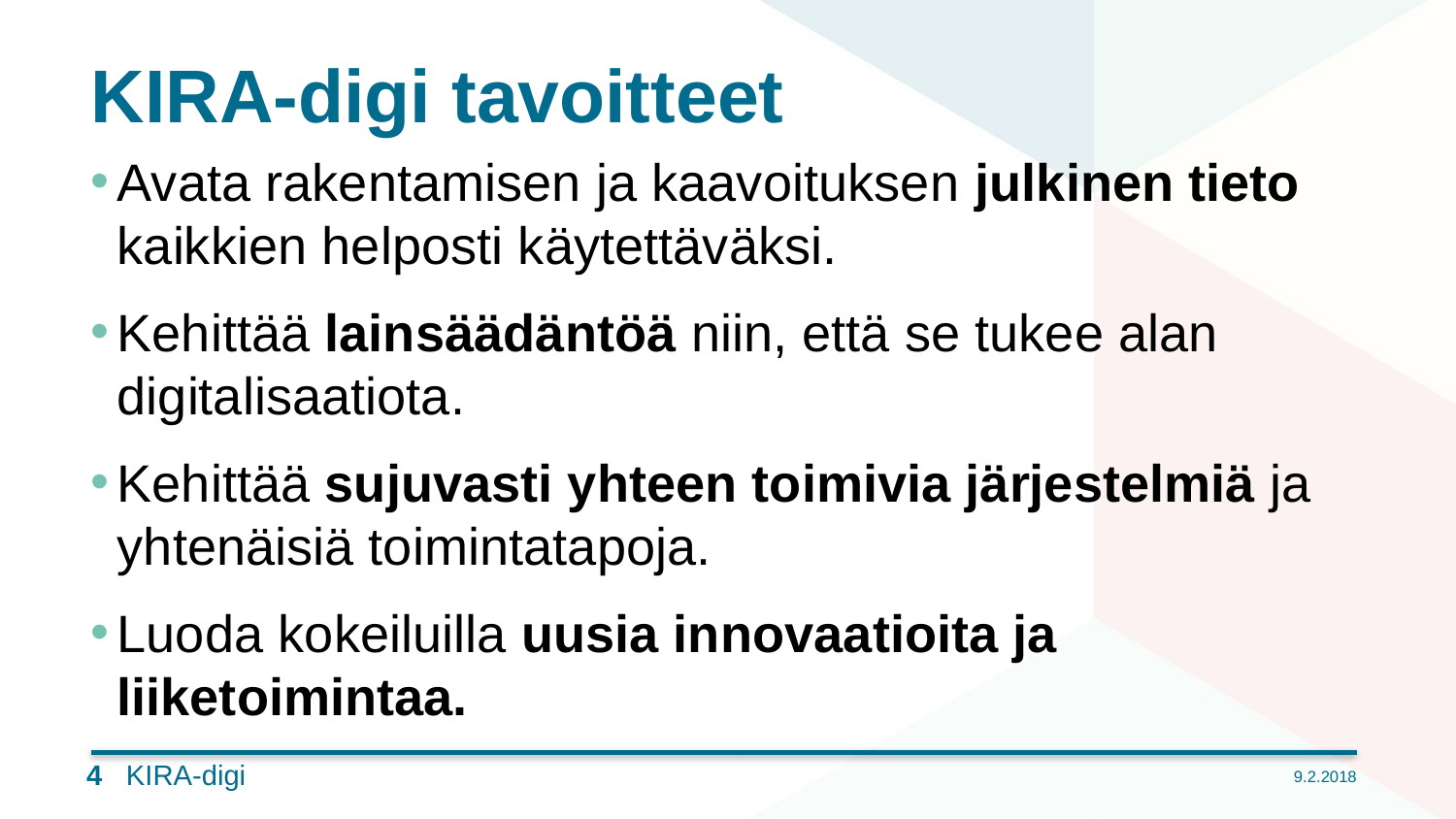

# KIRA-digi tavoitteet
Avata rakentamisen ja kaavoituksen julkinen tieto kaikkien helposti käytettäväksi.
Kehittää lainsäädäntöä niin, että se tukee alan digitalisaatiota.
Kehittää sujuvasti yhteen toimivia järjestelmiä ja yhtenäisiä toimintatapoja.
Luoda kokeiluilla uusia innovaatioita ja liiketoimintaa.